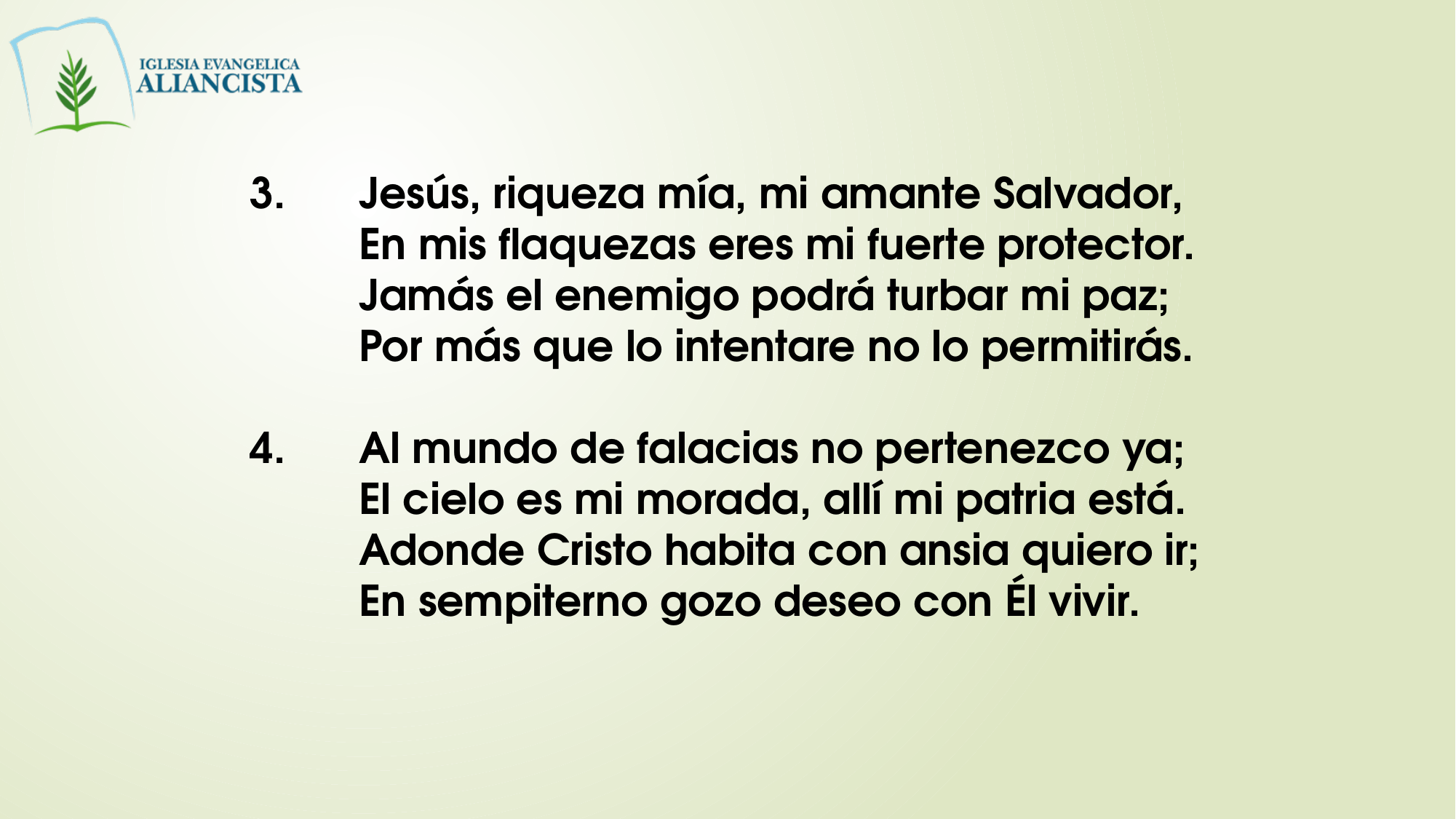

3.	Jesús, riqueza mía, mi amante Salvador,
	En mis flaquezas eres mi fuerte protector.
	Jamás el enemigo podrá turbar mi paz;
	Por más que lo intentare no lo permitirás.

4. 	Al mundo de falacias no pertenezco ya;
	El cielo es mi morada, allí mi patria está.
	Adonde Cristo habita con ansia quiero ir;
	En sempiterno gozo deseo con Él vivir.